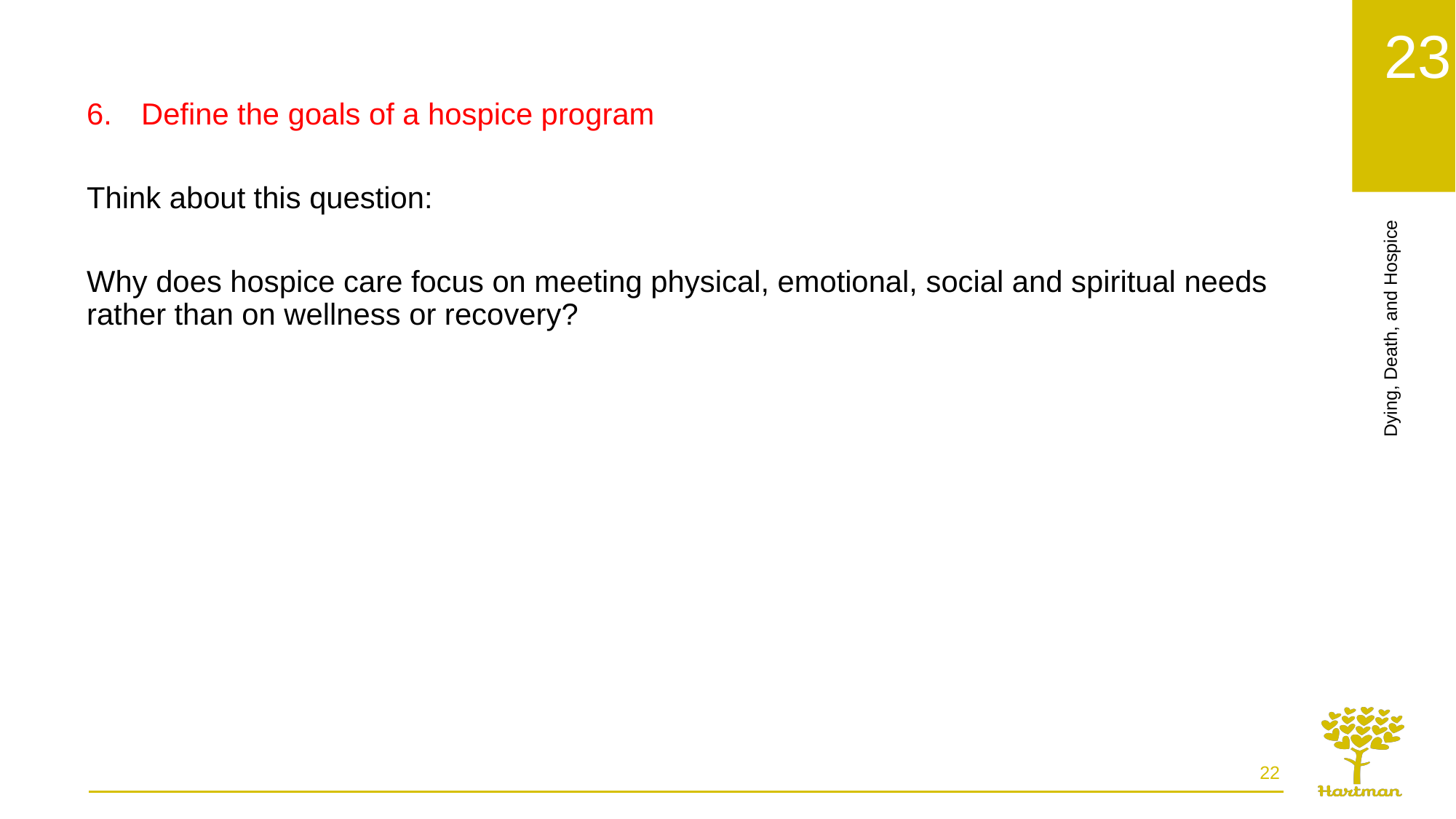

Define the goals of a hospice program

Think about this question:

Why does hospice care focus on meeting physical, emotional, social and spiritual needs rather than on wellness or recovery?

22